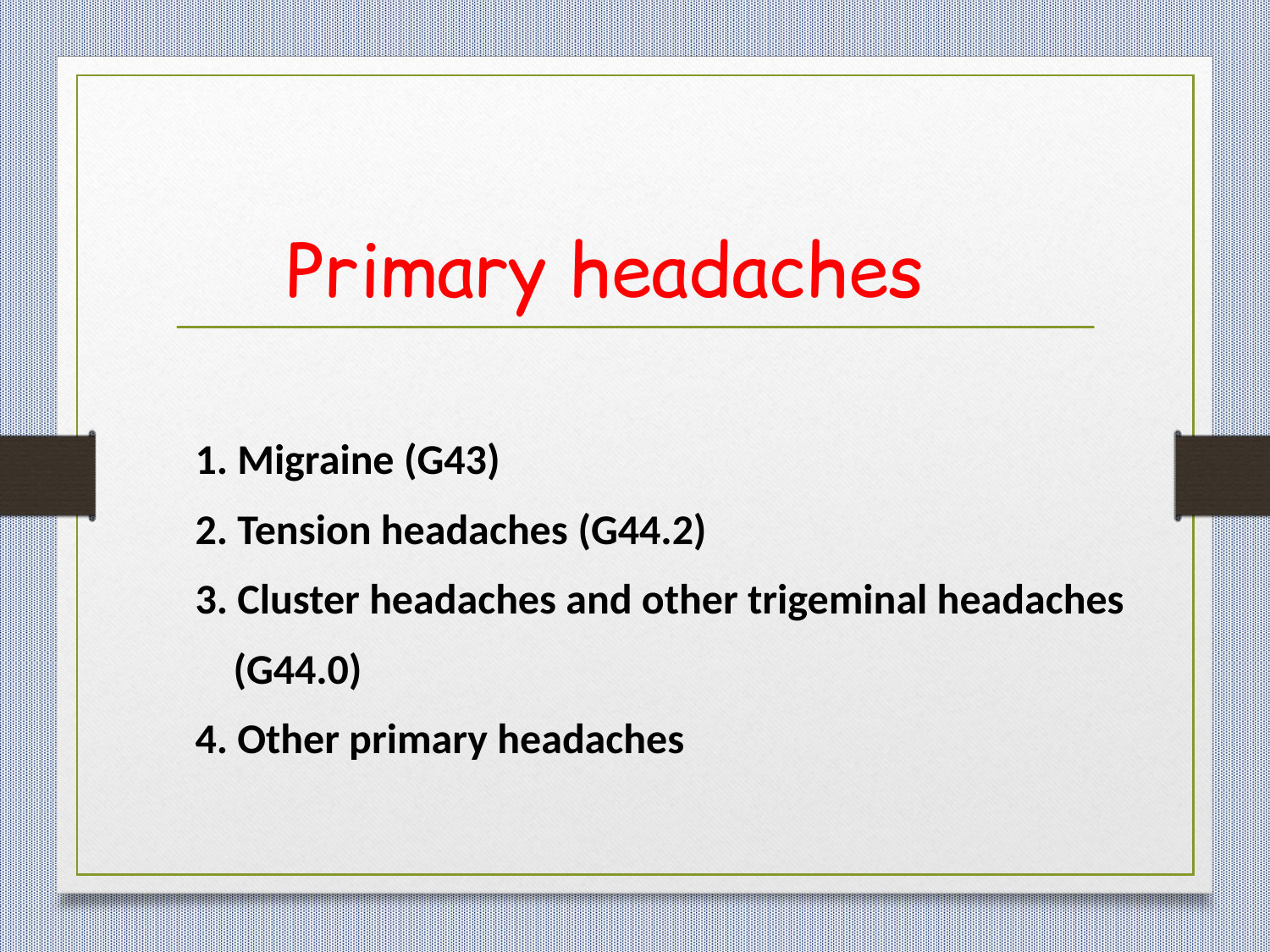

# Primary headaches

     1. Migraine (G43)
     2. Tension headaches (G44.2)
     3. Cluster headaches and other trigeminal headaches
         (G44.0)
     4. Other primary headaches